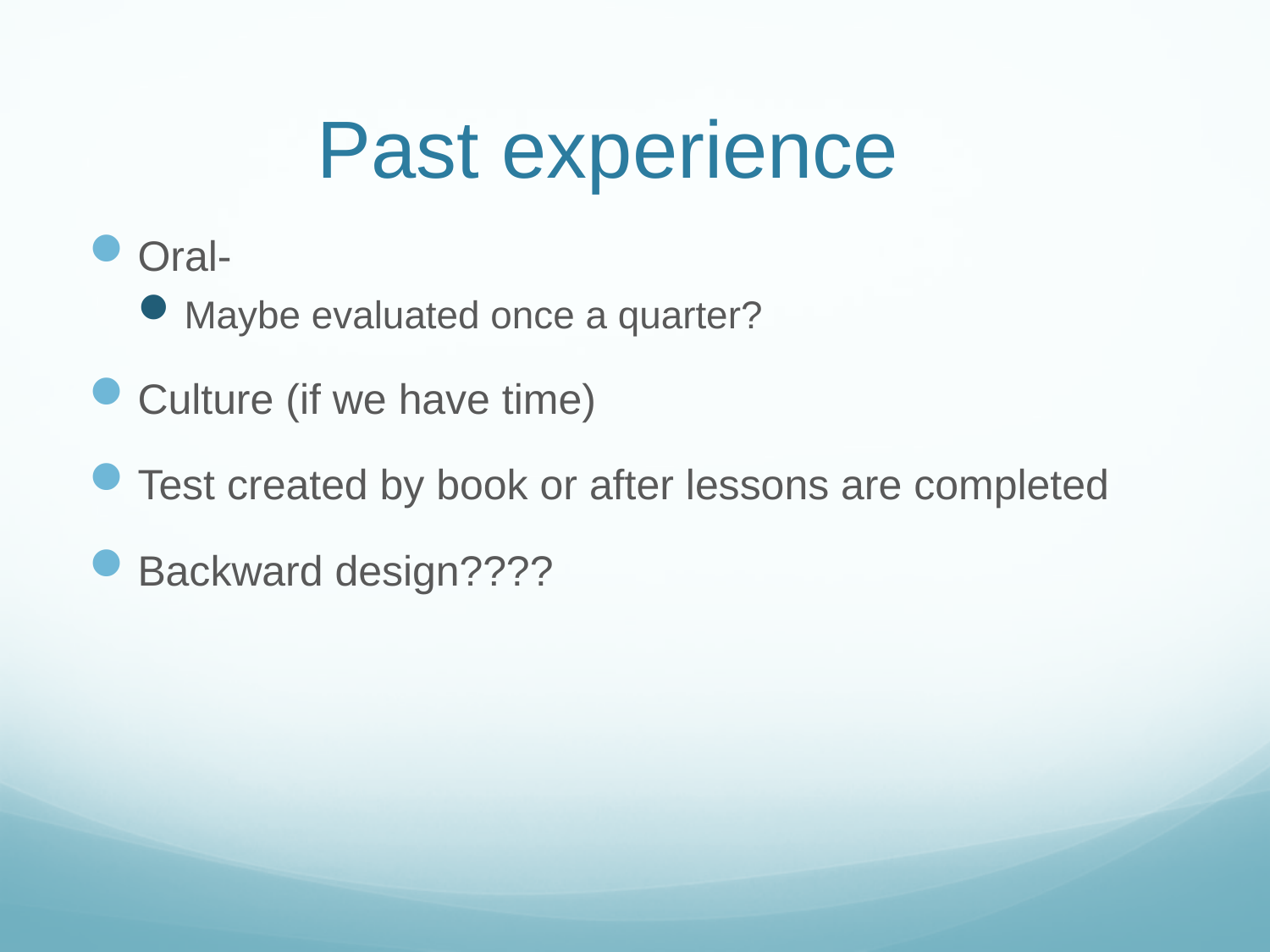

# Past experience
Oral-
Maybe evaluated once a quarter?
Culture (if we have time)
Test created by book or after lessons are completed
Backward design????